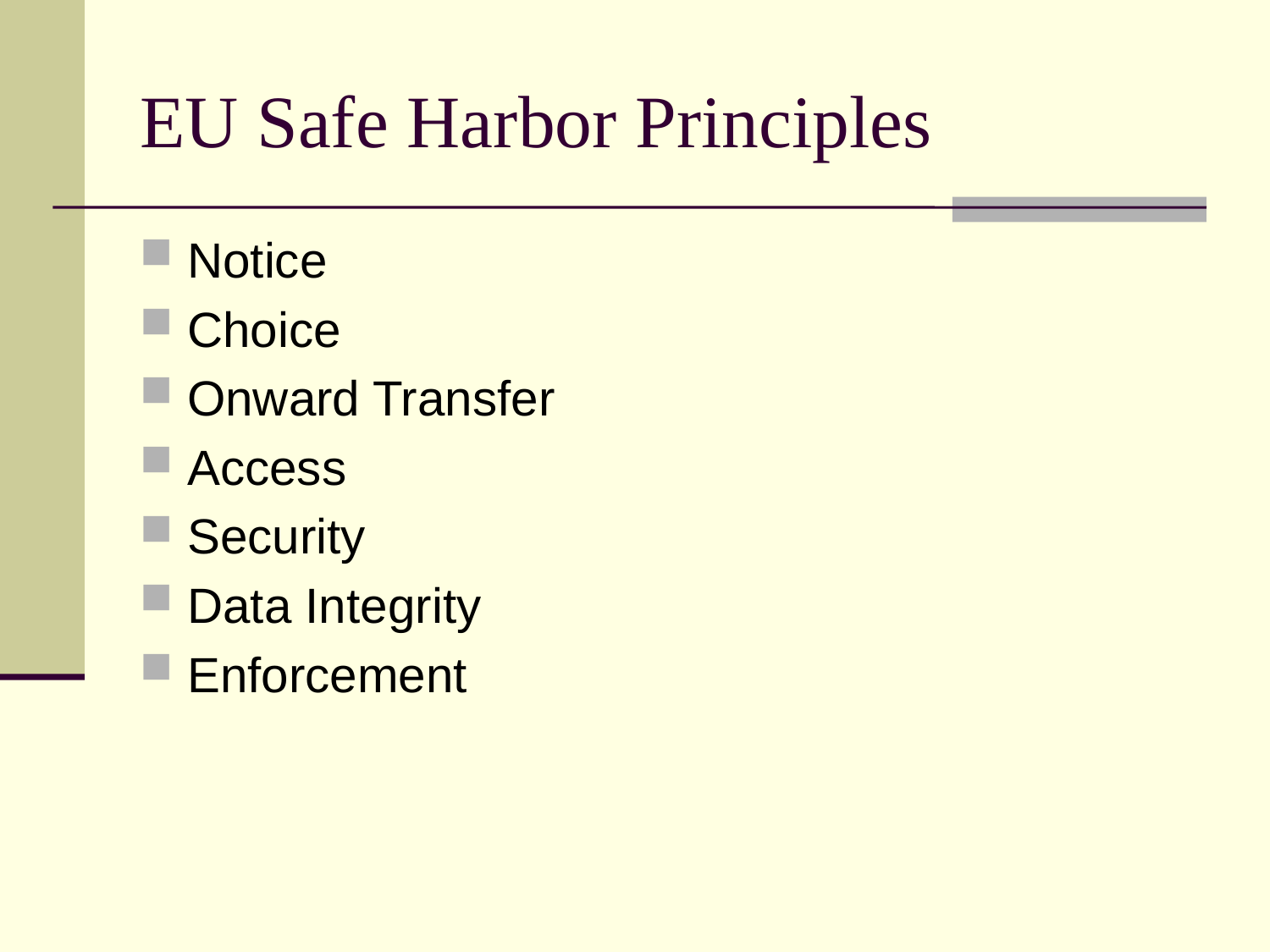

# EU Safe Harbor Principles
Notice
Choice
Onward Transfer
Access
Security
Data Integrity
Enforcement